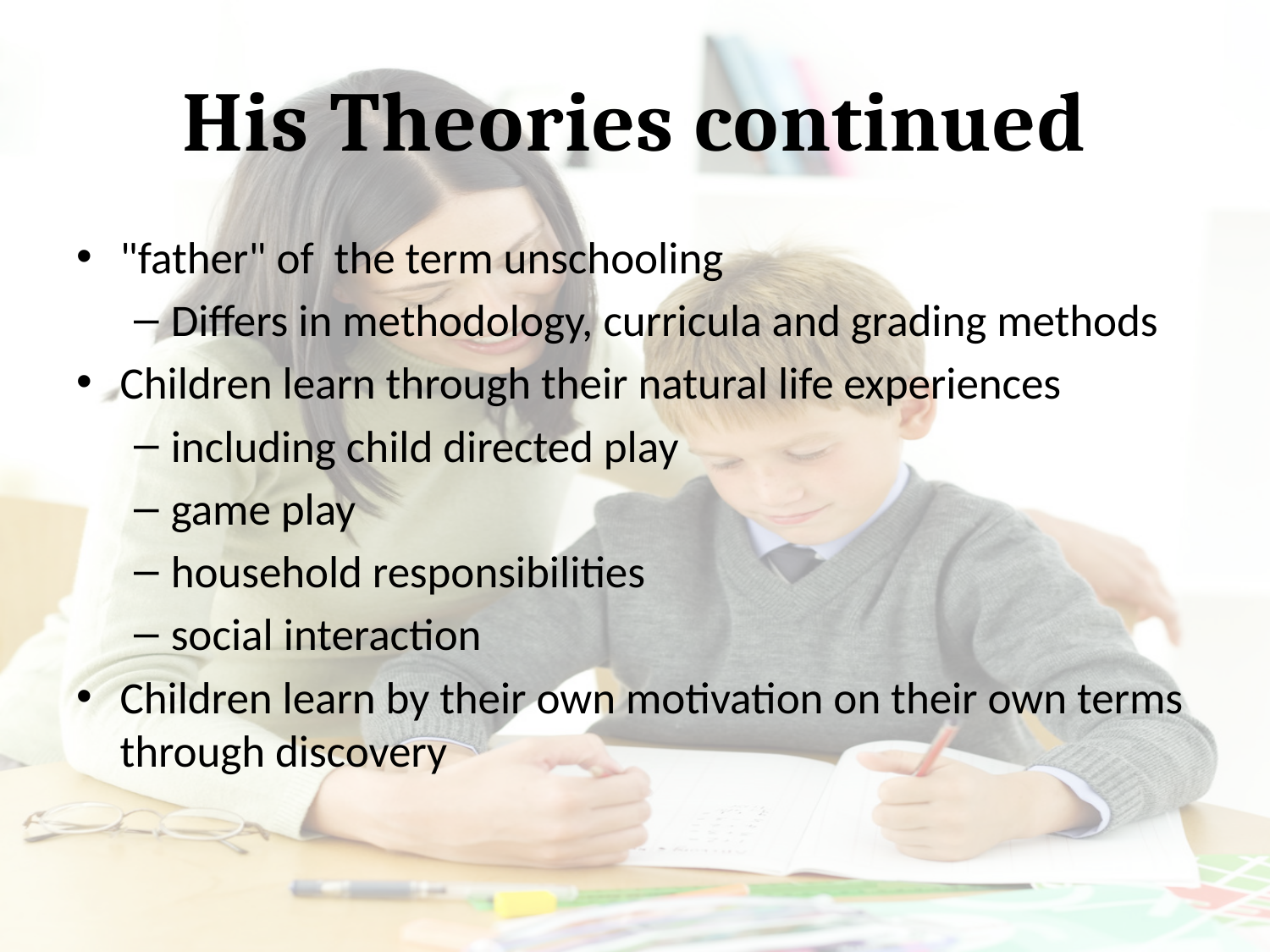

# His Theories continued
"father" of  the term unschooling
Differs in methodology, curricula and grading methods
Children learn through their natural life experiences
including child directed play
game play
household responsibilities
social interaction
Children learn by their own motivation on their own terms  through discovery